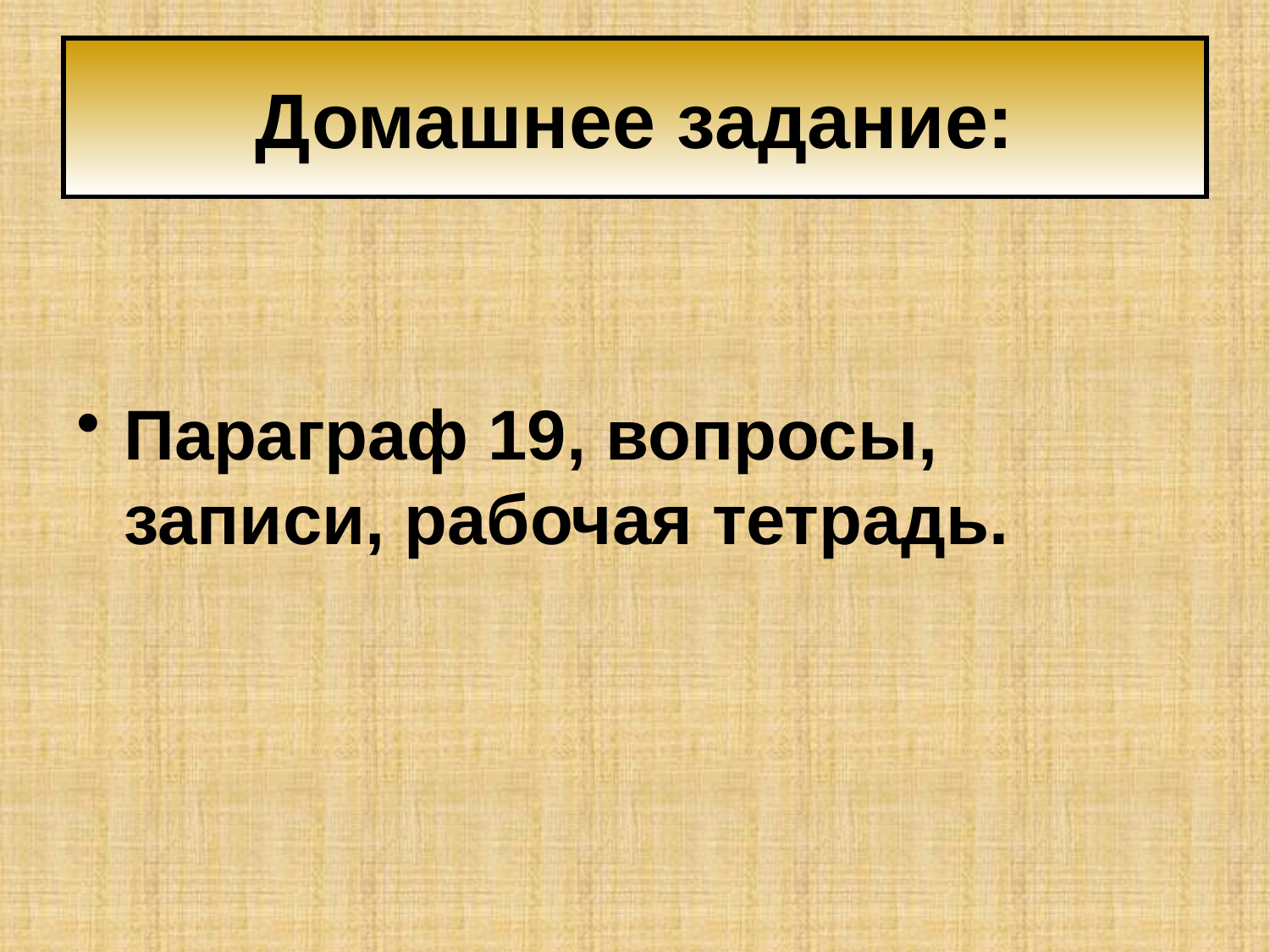

# Домашнее задание:

Параграф 19, вопросы, записи, рабочая тетрадь.